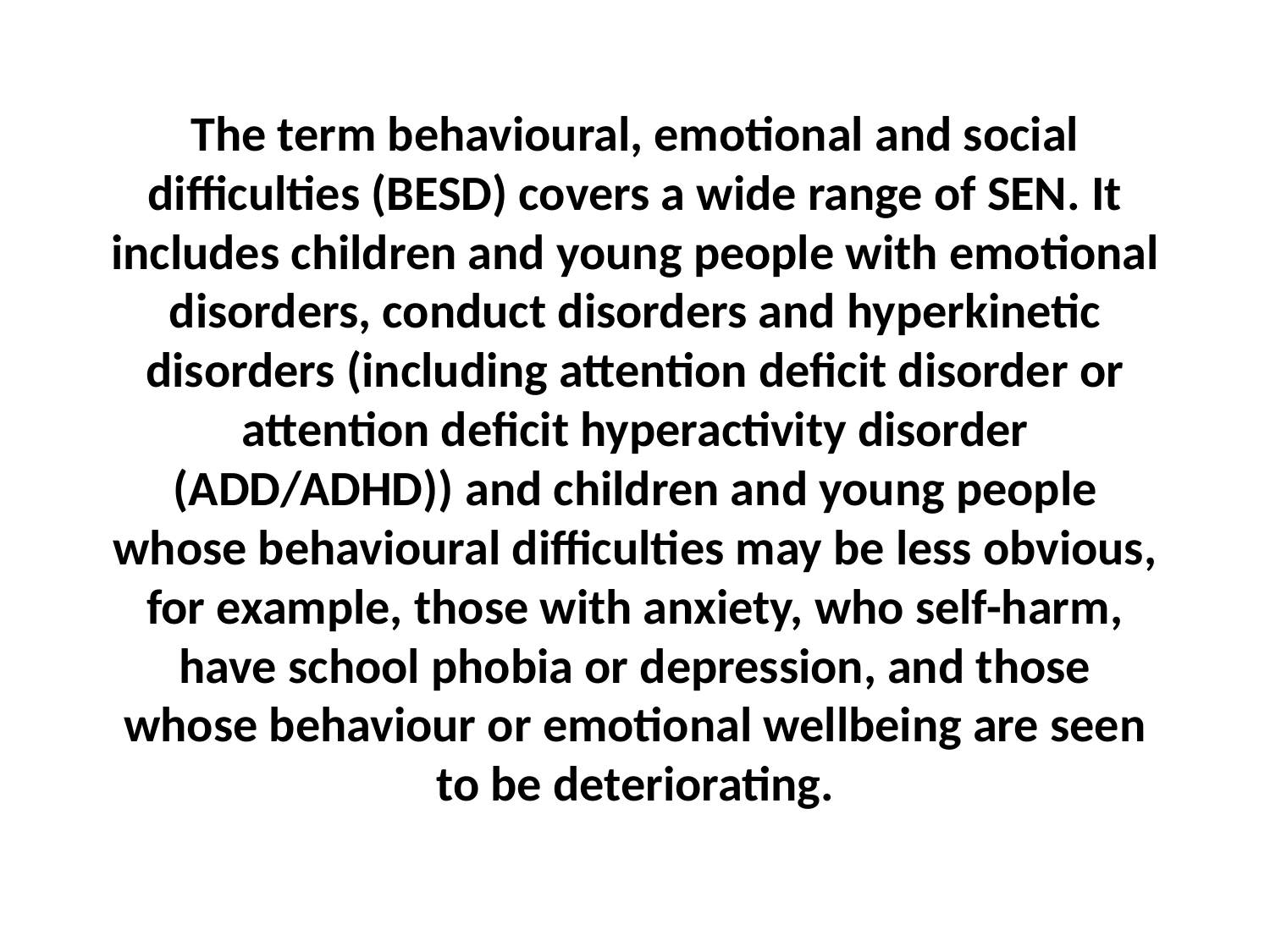

# The term behavioural, emotional and social difficulties (BESD) covers a wide range of SEN. It includes children and young people with emotional disorders, conduct disorders and hyperkinetic disorders (including attention deficit disorder or attention deficit hyperactivity disorder (ADD/ADHD)) and children and young people whose behavioural difficulties may be less obvious, for example, those with anxiety, who self-harm, have school phobia or depression, and those whose behaviour or emotional wellbeing are seen to be deteriorating.